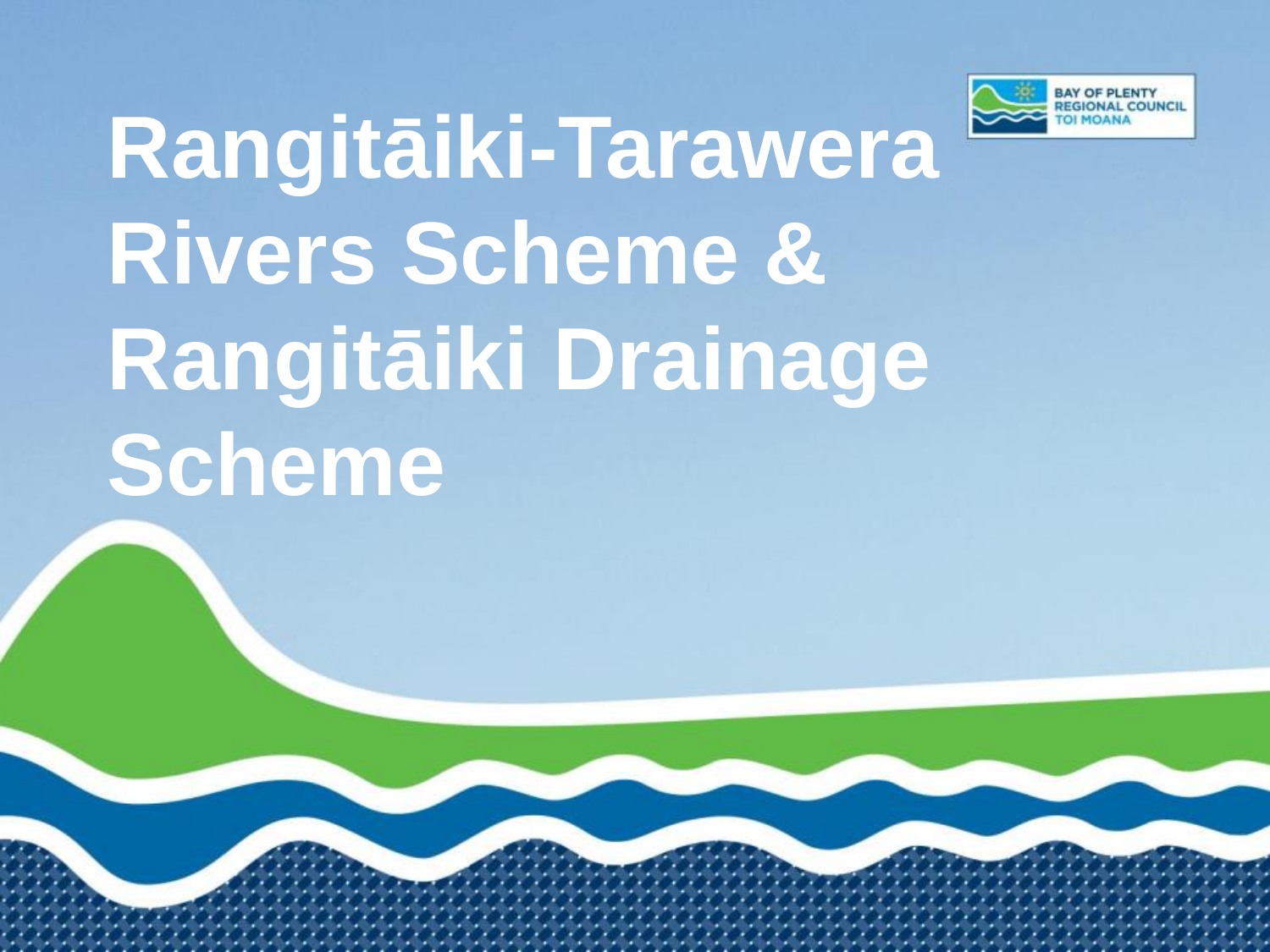

# Rangitāiki-Tarawera Rivers Scheme & Rangitāiki Drainage Scheme